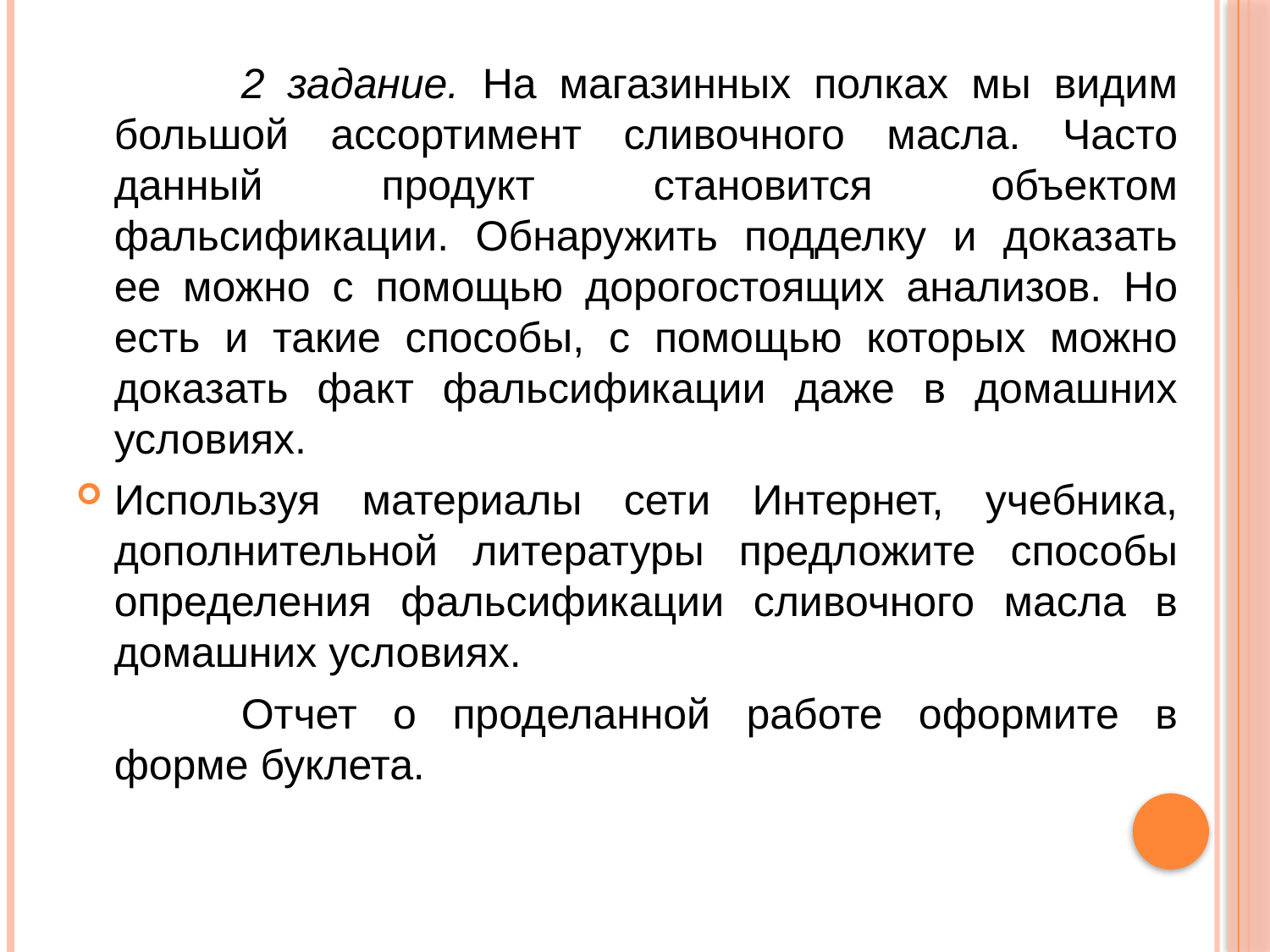

2 задание. На магазинных полках мы видим большой ассортимент сливочного масла. Часто данный продукт становится объектом фальсификации. Обнаружить подделку и доказать ее можно с помощью дорогостоящих анализов. Но есть и такие способы, с помощью которых можно доказать факт фальсификации даже в домашних условиях.
Используя материалы сети Интернет, учебника, дополнительной литературы предложите способы определения фальсификации сливочного масла в домашних условиях.
		Отчет о проделанной работе оформите в форме буклета.